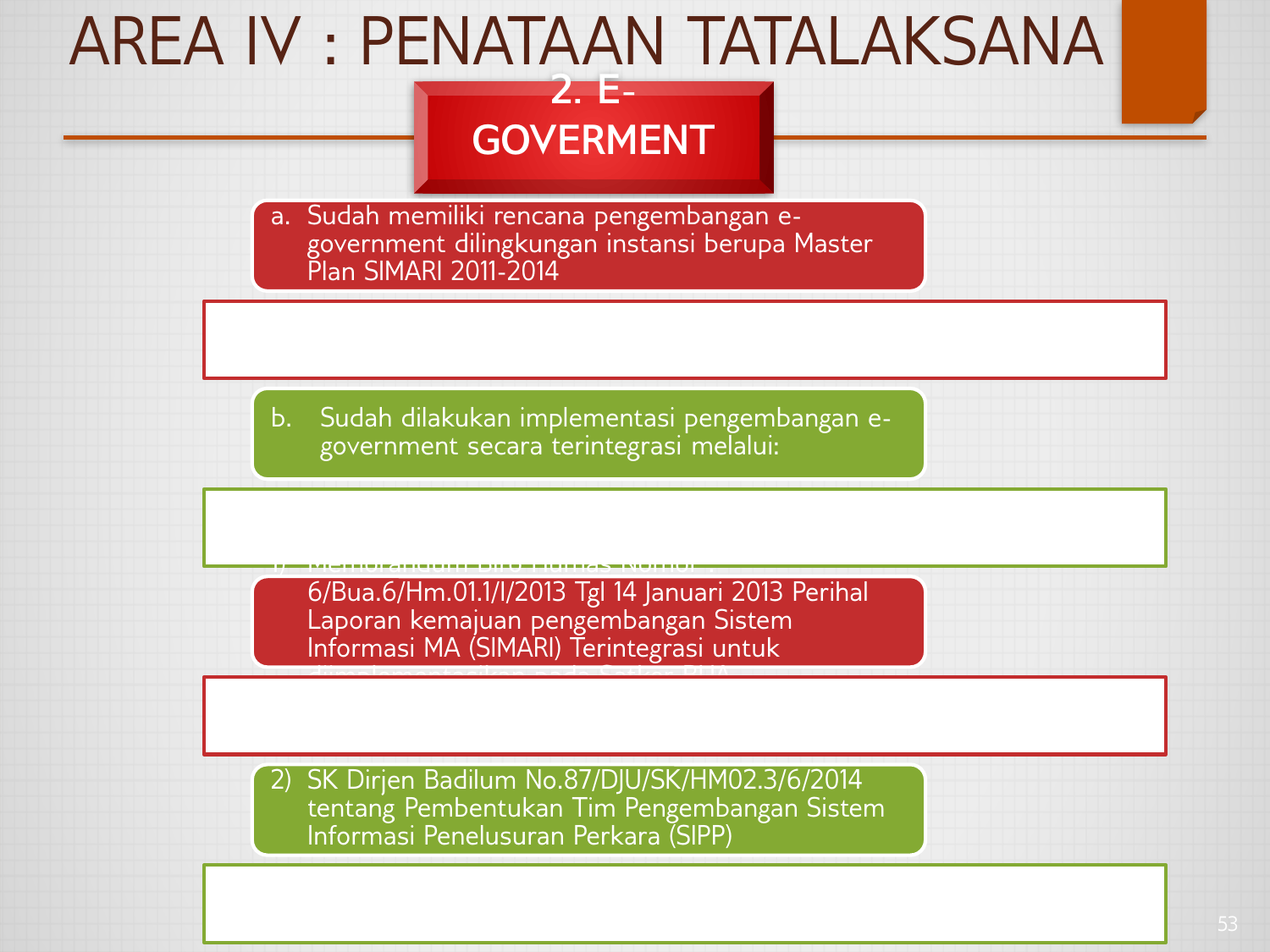

# AREA IV : PENATAAN TATALAKSANA
2. E-GOVERMENT

a. 	Sudah memiliki rencana pengembangan e-government dilingkungan instansi berupa Master Plan SIMARI 2011-2014
b. 	Sudah dilakukan implementasi pengembangan e-government secara terintegrasi melalui:
1) 	Memorandum Biro Humas Nomor : 6/Bua.6/Hm.01.1/I/2013 Tgl 14 Januari 2013 Perihal Laporan kemajuan pengembangan Sistem Informasi MA (SIMARI) Terintegrasi untuk diimplementasikan pada Satker BUA
2) 	SK Dirjen Badilum No.87/DJU/SK/HM02.3/6/2014  tentang Pembentukan Tim Pengembangan Sistem Informasi Penelusuran Perkara (SIPP)
53